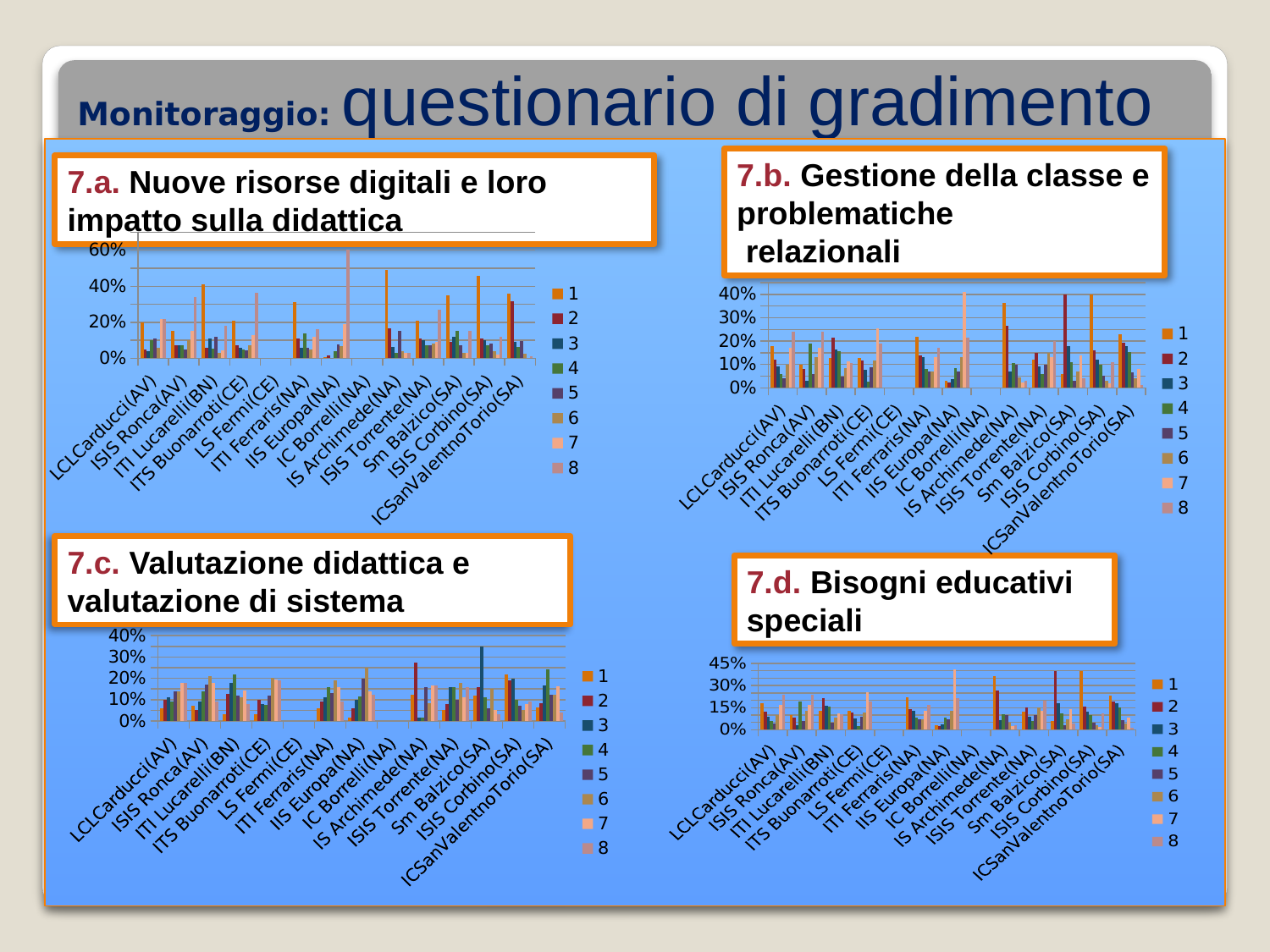

Monitoraggio: questionario di gradimento

7.b. Gestione della classe e problematiche
 relazionali
7.a. Nuove risorse digitali e loro impatto sulla didattica

### Chart

| Category | 1 | 2 | 3 | 4 | 5 | 6 | 7 | 8 |
|---|---|---|---|---|---|---|---|---|
| LCLCarducci(AV) | 0.2 | 0.05 | 0.04000000000000002 | 0.1 | 0.11 | 0.06000000000000003 | 0.22 | 0.22 |
| ISIS Ronca(AV) | 0.1500000000000001 | 0.07000000000000002 | 0.07000000000000002 | 0.07000000000000002 | 0.05 | 0.1 | 0.1500000000000001 | 0.34 |
| ITI Lucarelli(BN) | 0.40875 | 0.05624999999999996 | 0.11000000000000001 | 0.053749999999999985 | 0.11875000000000002 | 0.03125 | 0.043750000000000004 | 0.1825000000000001 |
| ITS Buonarroti(CE) | 0.20750000000000013 | 0.07000000000000002 | 0.06000000000000003 | 0.04875000000000002 | 0.043750000000000004 | 0.07250000000000002 | 0.12875 | 0.36500000000000027 |
| LS Fermi(CE) | None | None | None | None | None | None | None | None |
| ITI Ferraris(NA) | 0.3100000000000002 | 0.11 | 0.06000000000000003 | 0.14 | 0.06000000000000003 | 0.05 | 0.12000000000000002 | 0.16 |
| IIS Europa(NA) | 0.007633587786259543 | 0.01526717557251909 | 0.0 | 0.038167938931297704 | 0.07633587786259542 | 0.06870229007633594 | 0.19083969465648856 | 0.6030534351145043 |
| IC Borrelli(NA) | None | None | None | None | None | None | None | None |
| IS Archimede(NA) | 0.4924242424242429 | 0.16666666666666666 | 0.06060606060606062 | 0.03030303030303031 | 0.15151515151515174 | 0.03787878787878791 | 0.03030303030303031 | 0.03030303030303031 |
| ISIS Torrente(NA) | 0.2100000000000001 | 0.11 | 0.1 | 0.07000000000000002 | 0.07000000000000002 | 0.08000000000000004 | 0.09000000000000002 | 0.27 |
| Sm Balzico(SA) | 0.3500000000000002 | 0.09000000000000002 | 0.12000000000000002 | 0.1500000000000001 | 0.07000000000000002 | 0.030000000000000002 | 0.030000000000000002 | 0.1500000000000001 |
| ISIS Corbino(SA) | 0.46 | 0.11 | 0.1 | 0.07000000000000002 | 0.08000000000000004 | 0.04000000000000002 | 0.02000000000000001 | 0.12000000000000002 |
| ICSanValentnoTorio(SA) | 0.35897435897435936 | 0.31632653061224547 | 0.08974358974358973 | 0.06410256410256411 | 0.09459459459459475 | 0.02739726027397261 | 0.0 | 0.013333333333333341 |

### Chart

| Category | 1 | 2 | 3 | 4 | 5 | 6 | 7 | 8 |
|---|---|---|---|---|---|---|---|---|
| LCLCarducci(AV) | 0.1800000000000001 | 0.12000000000000002 | 0.09000000000000002 | 0.06000000000000003 | 0.04000000000000002 | 0.1 | 0.17 | 0.2400000000000001 |
| ISIS Ronca(AV) | 0.1 | 0.08000000000000004 | 0.030000000000000002 | 0.19 | 0.06000000000000003 | 0.13 | 0.17 | 0.2400000000000001 |
| ITI Lucarelli(BN) | 0.12750000000000003 | 0.2137500000000001 | 0.16375 | 0.1562500000000001 | 0.04624999999999995 | 0.0825 | 0.1125 | 0.10625000000000002 |
| ITS Buonarroti(CE) | 0.1275 | 0.11624999999999998 | 0.07750000000000001 | 0.026250000000000002 | 0.08875000000000015 | 0.11499999999999998 | 0.25625000000000003 | 0.19 |
| LS Fermi(CE) | None | None | None | None | None | None | None | None |
| ITI Ferraris(NA) | 0.22 | 0.14 | 0.13 | 0.08000000000000004 | 0.07000000000000002 | 0.07000000000000002 | 0.13 | 0.17 |
| IIS Europa(NA) | 0.03053435114503817 | 0.022900763358778626 | 0.038167938931297704 | 0.08396946564885507 | 0.06870229007633594 | 0.1297709923664122 | 0.4122137404580153 | 0.21374045801526742 |
| IC Borrelli(NA) | None | None | None | None | None | None | None | None |
| IS Archimede(NA) | 0.3636363636363638 | 0.26515151515151514 | 0.06818181818181818 | 0.10606060606060615 | 0.09848484848484858 | 0.04545454545454546 | 0.022727272727272766 | 0.03030303030303031 |
| ISIS Torrente(NA) | 0.12000000000000002 | 0.1500000000000001 | 0.09000000000000002 | 0.06000000000000003 | 0.1 | 0.1500000000000001 | 0.13 | 0.2 |
| Sm Balzico(SA) | 0.06000000000000003 | 0.4 | 0.1800000000000001 | 0.11 | 0.030000000000000002 | 0.07000000000000002 | 0.14 | 0.04000000000000002 |
| ISIS Corbino(SA) | 0.4 | 0.16 | 0.12000000000000002 | 0.1 | 0.05 | 0.030000000000000002 | 0.02000000000000001 | 0.11 |
| ICSanValentnoTorio(SA) | 0.230769230769231 | 0.19387755102040816 | 0.17948717948717968 | 0.15384615384615402 | 0.06756756756756757 | 0.041095890410958895 | 0.08219178082191766 | 0.013333333333333341 |
7.c. Valutazione didattica e valutazione di sistema
7.d. Bisogni educativi speciali

### Chart

| Category | 1 | 2 | 3 | 4 | 5 | 6 | 7 | 8 |
|---|---|---|---|---|---|---|---|---|
| LCLCarducci(AV) | 0.06000000000000003 | 0.1 | 0.11 | 0.09000000000000002 | 0.14 | 0.14 | 0.1800000000000001 | 0.1800000000000001 |
| ISIS Ronca(AV) | 0.07000000000000002 | 0.05 | 0.09000000000000002 | 0.14 | 0.17 | 0.2100000000000001 | 0.1800000000000001 | 0.09000000000000002 |
| ITI Lucarelli(BN) | 0.03125 | 0.12750000000000003 | 0.1775000000000001 | 0.22000000000000003 | 0.11749999999999998 | 0.1125 | 0.14125000000000001 | 0.08125 |
| ITS Buonarroti(CE) | 0.03125 | 0.09875000000000012 | 0.08000000000000004 | 0.07750000000000001 | 0.12000000000000002 | 0.2025 | 0.195 | 0.1925 |
| LS Fermi(CE) | None | None | None | None | None | None | None | None |
| ITI Ferraris(NA) | 0.06000000000000003 | 0.09000000000000002 | 0.11 | 0.16 | 0.13 | 0.19 | 0.16 | 0.09000000000000002 |
| IIS Europa(NA) | 0.01526717557251909 | 0.06106870229007633 | 0.09923664122137404 | 0.11450381679389307 | 0.19847328244274826 | 0.25190839694656486 | 0.13740458015267193 | 0.1221374045801527 |
| IC Borrelli(NA) | None | None | None | None | None | None | None | None |
| IS Archimede(NA) | 0.12121212121212127 | 0.2727272727272728 | 0.015151515151515162 | 0.015151515151515162 | 0.15909090909090925 | 0.08333333333333334 | 0.16666666666666666 | 0.16666666666666666 |
| ISIS Torrente(NA) | 0.05 | 0.08000000000000004 | 0.16 | 0.16 | 0.1 | 0.1800000000000001 | 0.11 | 0.16 |
| Sm Balzico(SA) | 0.12000000000000002 | 0.16 | 0.3500000000000002 | 0.11 | 0.06000000000000003 | 0.1500000000000001 | 0.05 | 0.030000000000000002 |
| ISIS Corbino(SA) | 0.22 | 0.19 | 0.2 | 0.1 | 0.07000000000000002 | 0.05 | 0.08000000000000004 | 0.09000000000000002 |
| ICSanValentnoTorio(SA) | 0.06410256410256411 | 0.0816326530612245 | 0.16666666666666666 | 0.24358974358974372 | 0.12162162162162174 | 0.12328767123287672 | 0.1643835616438355 | 0.04000000000000002 |

### Chart

| Category | 1 | 2 | 3 | 4 | 5 | 6 | 7 | 8 |
|---|---|---|---|---|---|---|---|---|
| LCLCarducci(AV) | 0.1800000000000001 | 0.12000000000000002 | 0.09000000000000002 | 0.06000000000000003 | 0.04000000000000002 | 0.1 | 0.17 | 0.2400000000000001 |
| ISIS Ronca(AV) | 0.1 | 0.08000000000000004 | 0.030000000000000002 | 0.19 | 0.06000000000000003 | 0.13 | 0.17 | 0.2400000000000001 |
| ITI Lucarelli(BN) | 0.12750000000000003 | 0.2137500000000001 | 0.16375 | 0.1562500000000001 | 0.04624999999999995 | 0.0825 | 0.1125 | 0.10625000000000002 |
| ITS Buonarroti(CE) | 0.1275 | 0.11624999999999998 | 0.07750000000000001 | 0.026250000000000002 | 0.08875000000000015 | 0.11499999999999998 | 0.25625000000000003 | 0.19 |
| LS Fermi(CE) | None | None | None | None | None | None | None | None |
| ITI Ferraris(NA) | 0.22 | 0.14 | 0.13 | 0.08000000000000004 | 0.07000000000000002 | 0.07000000000000002 | 0.13 | 0.17 |
| IIS Europa(NA) | 0.03053435114503817 | 0.022900763358778626 | 0.038167938931297704 | 0.08396946564885507 | 0.06870229007633594 | 0.1297709923664122 | 0.4122137404580153 | 0.21374045801526742 |
| IC Borrelli(NA) | None | None | None | None | None | None | None | None |
| IS Archimede(NA) | 0.3636363636363638 | 0.26515151515151514 | 0.06818181818181818 | 0.10606060606060615 | 0.09848484848484858 | 0.04545454545454546 | 0.022727272727272766 | 0.03030303030303031 |
| ISIS Torrente(NA) | 0.12000000000000002 | 0.1500000000000001 | 0.09000000000000002 | 0.06000000000000003 | 0.1 | 0.1500000000000001 | 0.13 | 0.2 |
| Sm Balzico(SA) | 0.06000000000000003 | 0.4 | 0.1800000000000001 | 0.11 | 0.030000000000000002 | 0.07000000000000002 | 0.14 | 0.04000000000000002 |
| ISIS Corbino(SA) | 0.4 | 0.16 | 0.12000000000000002 | 0.1 | 0.05 | 0.030000000000000002 | 0.02000000000000001 | 0.11 |
| ICSanValentnoTorio(SA) | 0.230769230769231 | 0.19387755102040816 | 0.17948717948717968 | 0.15384615384615402 | 0.06756756756756757 | 0.041095890410958895 | 0.08219178082191766 | 0.013333333333333341 |